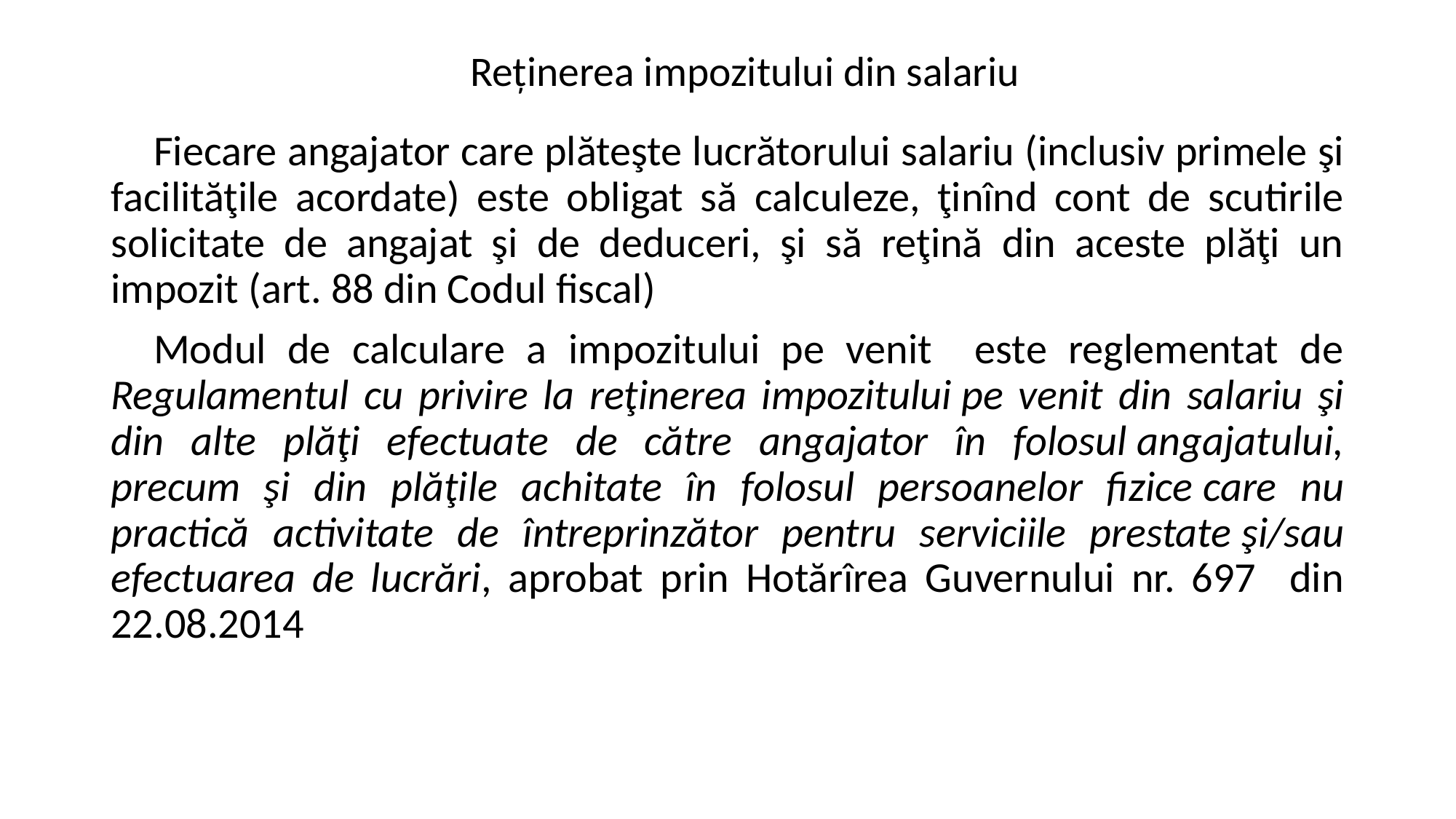

# Reținerea impozitului din salariu
Fiecare angajator care plăteşte lucrătorului salariu (inclusiv primele şi facilităţile acordate) este obligat să calculeze, ţinînd cont de scutirile solicitate de angajat şi de deduceri, şi să reţină din aceste plăţi un impozit (art. 88 din Codul fiscal)

Modul de calculare a impozitului pe venit  este reglementat de Regulamentul cu privire la reţinerea impozitului pe venit din salariu şi din alte plăţi efectuate de către angajator în folosul angajatului, precum şi din plăţile achitate în folosul persoanelor fizice care nu practică activitate de întreprinzător pentru serviciile prestate şi/sau efectuarea de lucrări, aprobat prin Hotărîrea Guvernului nr. 697  din 22.08.2014